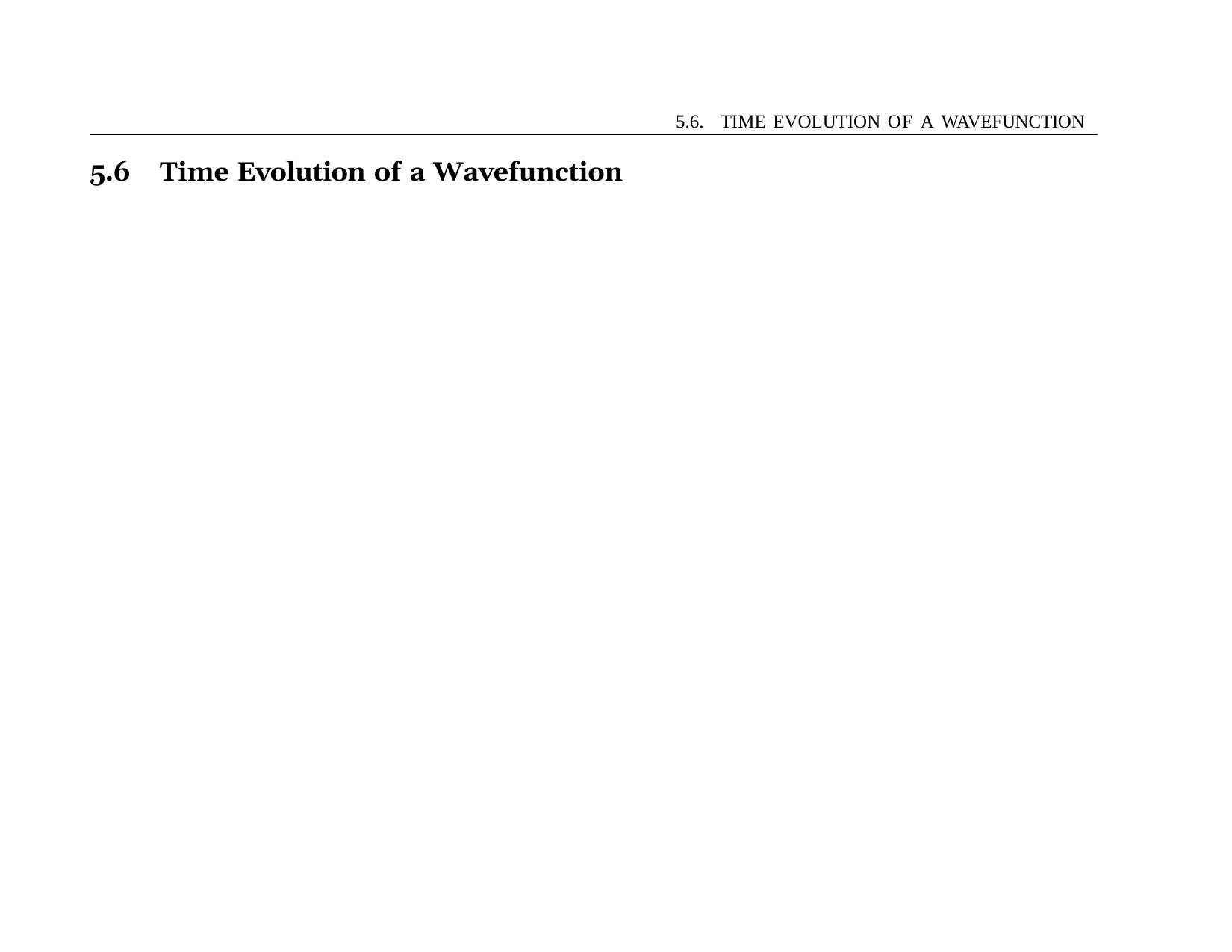

5.6.  TIME EVOLUTION OF A WAVEFUNCTION

5.6	Time Evolution of a Wavefunction